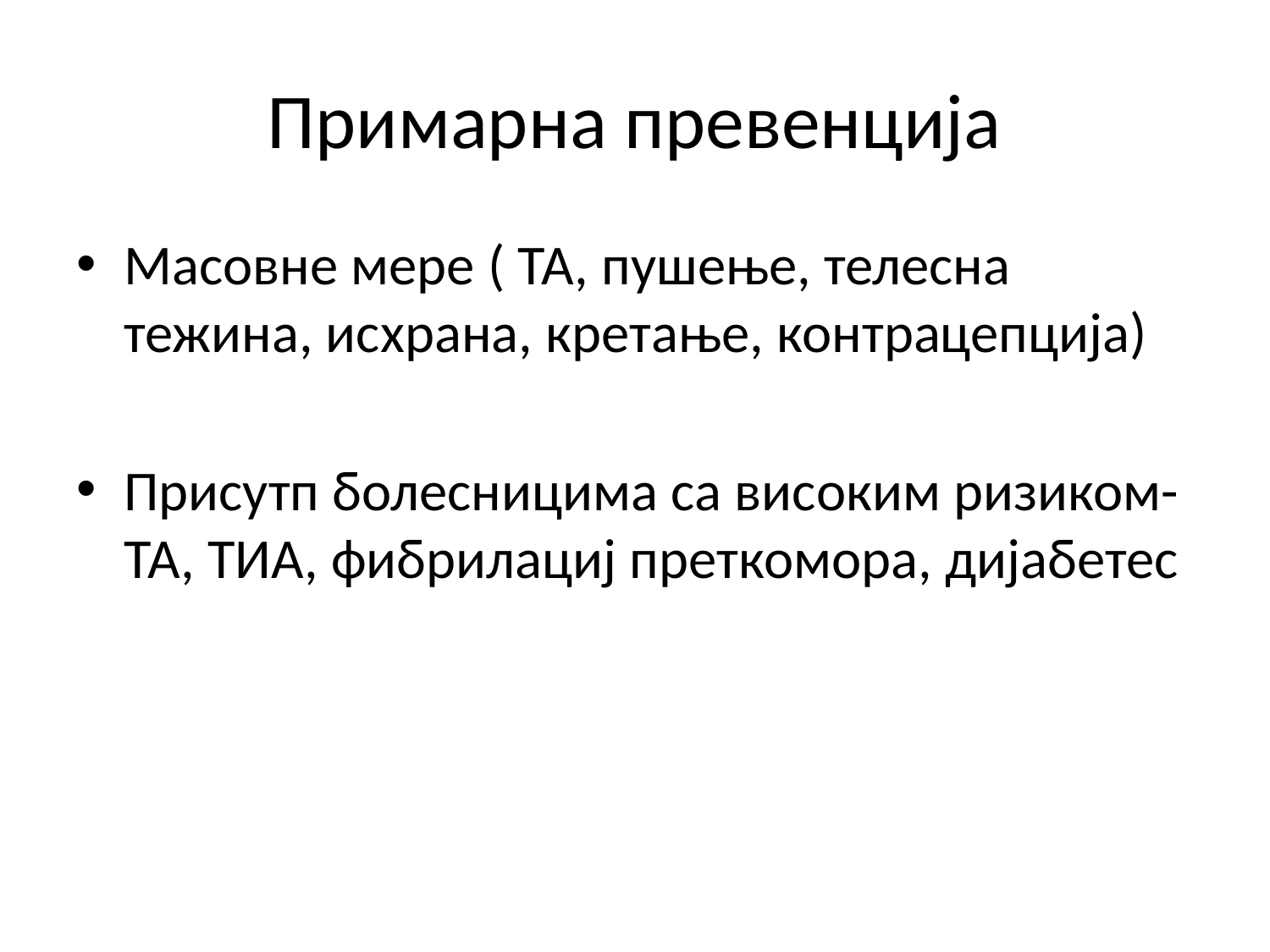

# Примарна превенција
Масовне мере ( ТА, пушење, телесна тежина, исхрана, кретање, контрацепција)

Присутп болесницима са високим ризиком-ТА, ТИА, фибрилациј преткомора, дијабетес